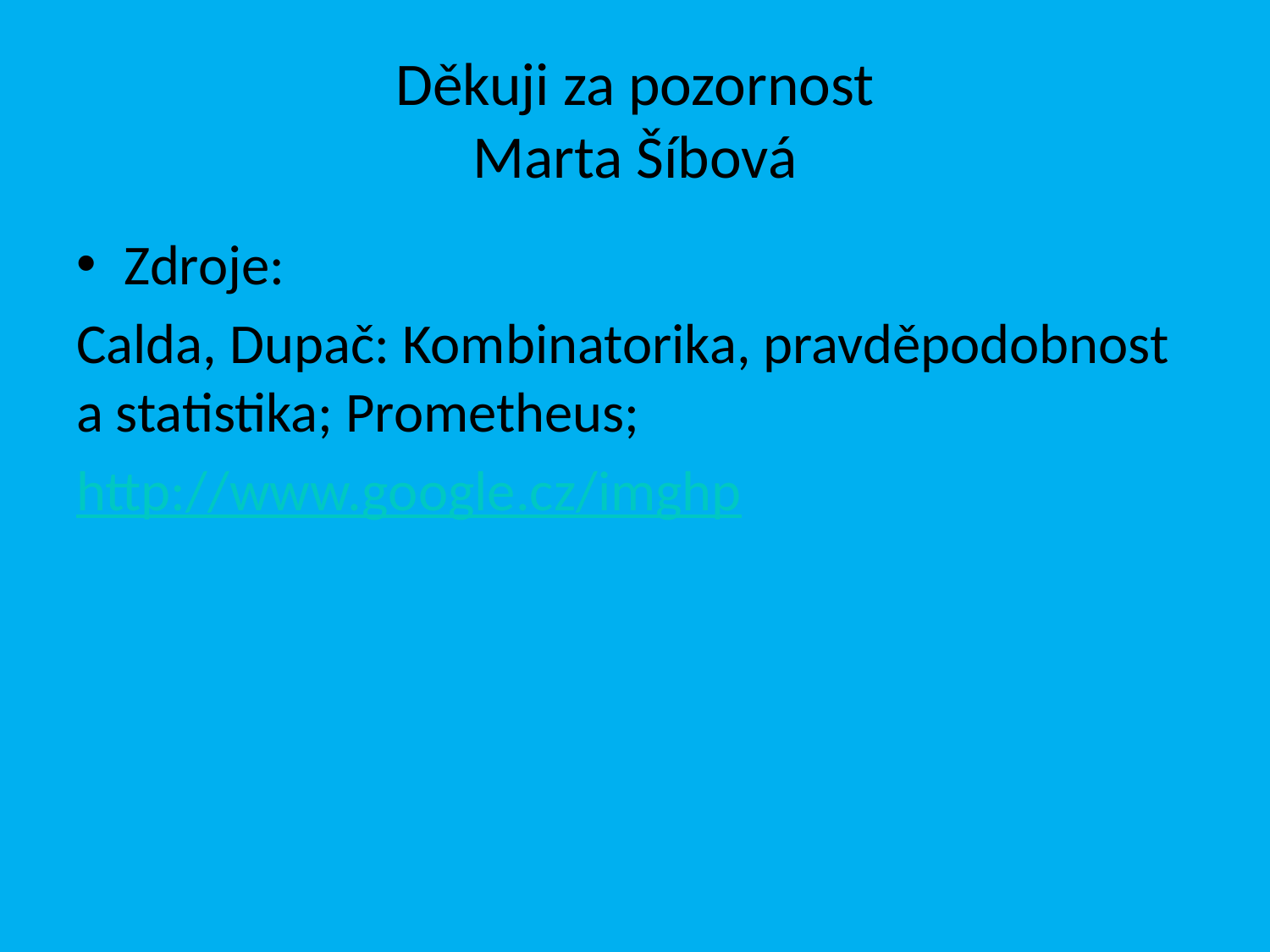

# Děkuji za pozornost Marta Šíbová
Zdroje:
Calda, Dupač: Kombinatorika, pravděpodobnost a statistika; Prometheus;
http://www.google.cz/imghp